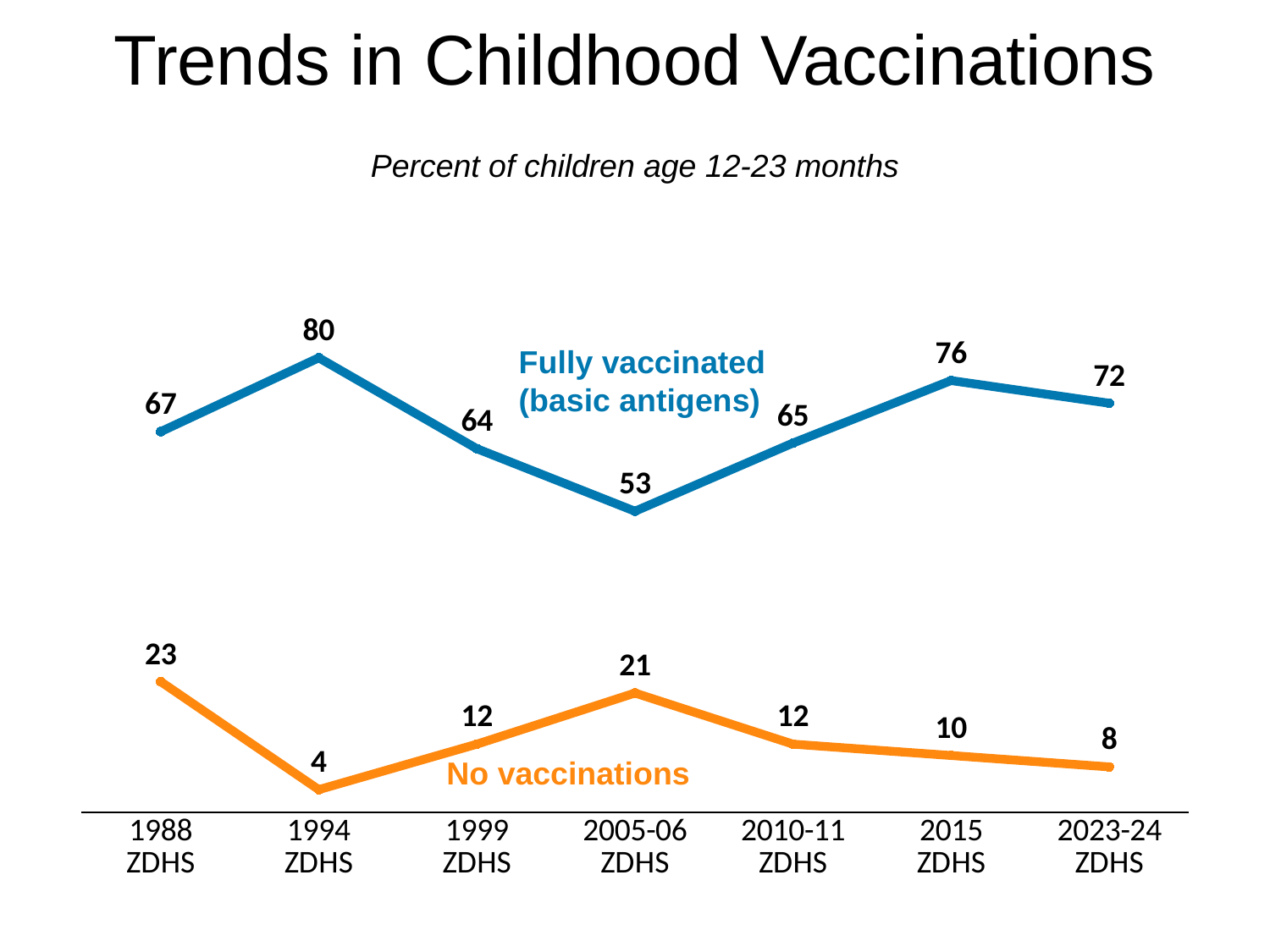

# Trends in Childhood Vaccinations
Percent of children age 12-23 months

### Chart

| Category | Fully vaccinated | No vaccinations |
|---|---|---|
| 1988
ZDHS | 67.0 | 23.0 |
| 1994
ZDHS | 80.0 | 4.0 |
| 1999
ZDHS | 64.0 | 12.0 |
| 2005-06
ZDHS | 53.0 | 21.0 |
| 2010-11
ZDHS | 65.0 | 12.0 |
| 2015
ZDHS | 76.0 | 10.0 |
| 2023-24 ZDHS | 72.0 | 8.0 |
Fully vaccinated
(basic antigens)
No vaccinations